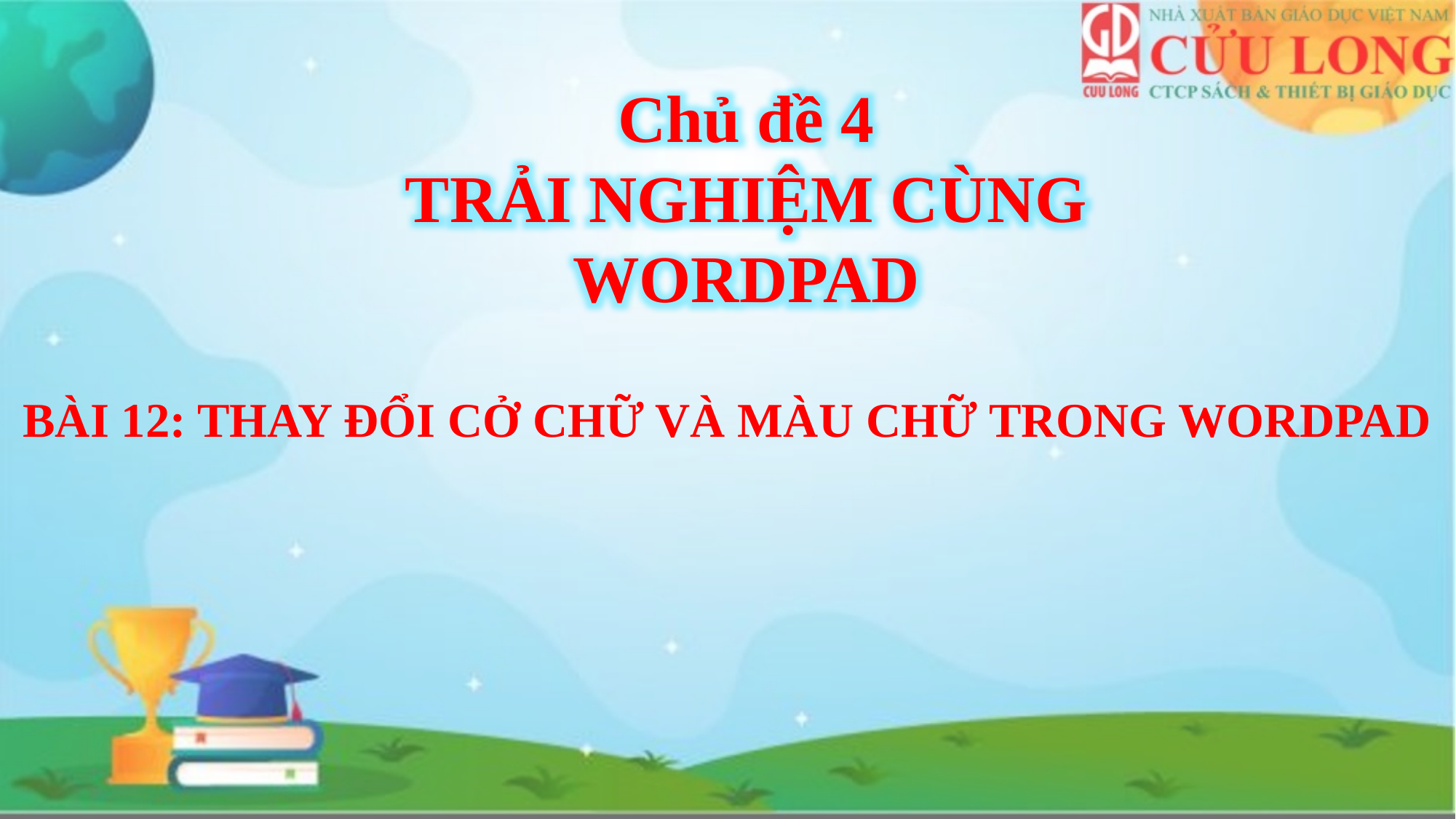

Chủ đề 4
TRẢI NGHIỆM CÙNG WORDPAD
BÀI 12: THAY ĐỔI CỞ CHỮ VÀ MÀU CHỮ TRONG WORDPAD